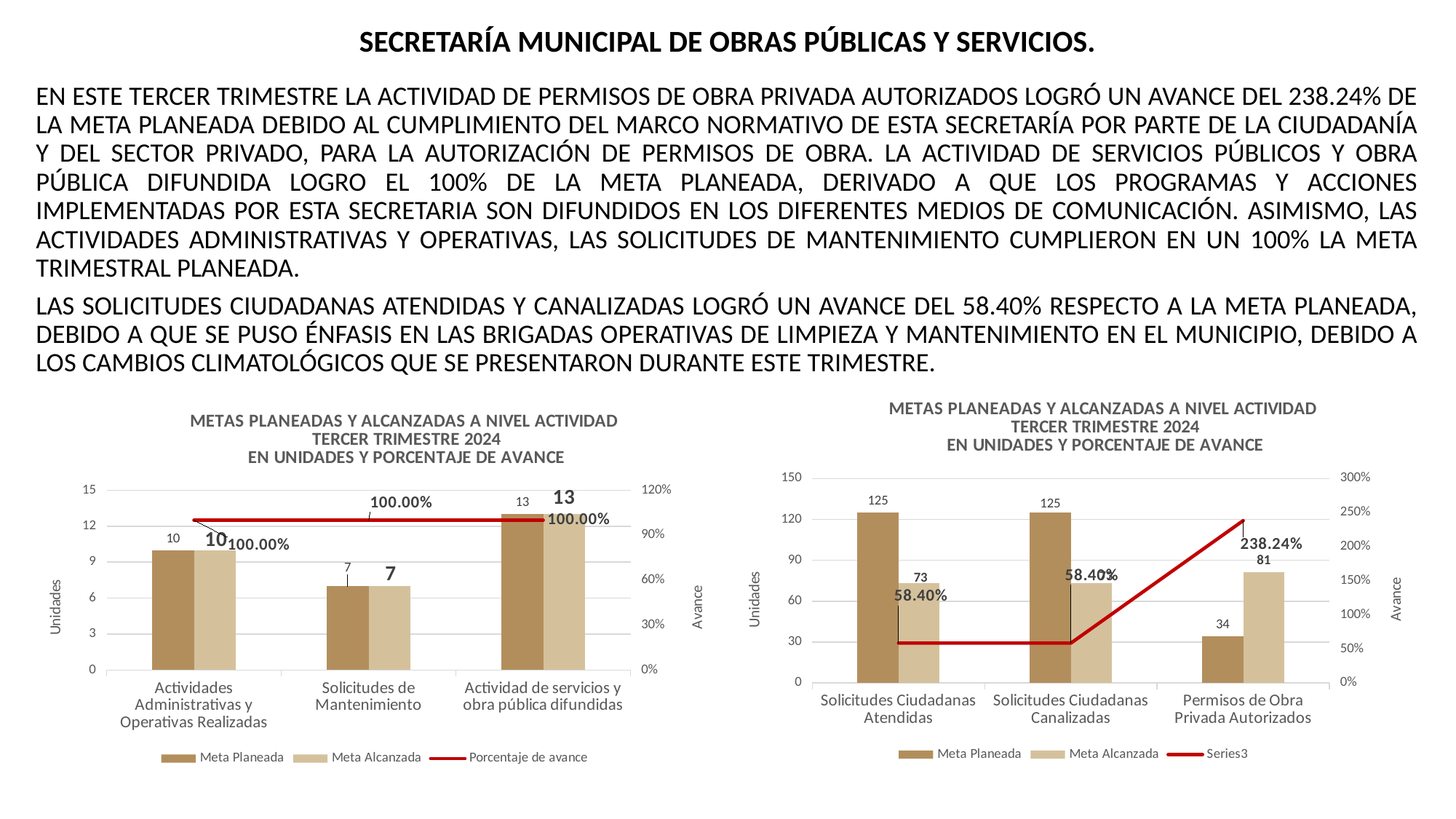

SECRETARÍA MUNICIPAL DE OBRAS PÚBLICAS Y SERVICIOS.
EN ESTE TERCER TRIMESTRE LA ACTIVIDAD DE PERMISOS DE OBRA PRIVADA AUTORIZADOS LOGRÓ UN AVANCE DEL 238.24% DE LA META PLANEADA DEBIDO AL CUMPLIMIENTO DEL MARCO NORMATIVO DE ESTA SECRETARÍA POR PARTE DE LA CIUDADANÍA Y DEL SECTOR PRIVADO, PARA LA AUTORIZACIÓN DE PERMISOS DE OBRA. LA ACTIVIDAD DE SERVICIOS PÚBLICOS Y OBRA PÚBLICA DIFUNDIDA LOGRO EL 100% DE LA META PLANEADA, DERIVADO A QUE LOS PROGRAMAS Y ACCIONES IMPLEMENTADAS POR ESTA SECRETARIA SON DIFUNDIDOS EN LOS DIFERENTES MEDIOS DE COMUNICACIÓN. ASIMISMO, LAS ACTIVIDADES ADMINISTRATIVAS Y OPERATIVAS, LAS SOLICITUDES DE MANTENIMIENTO CUMPLIERON EN UN 100% LA META TRIMESTRAL PLANEADA.
LAS SOLICITUDES CIUDADANAS ATENDIDAS Y CANALIZADAS LOGRÓ UN AVANCE DEL 58.40% RESPECTO A LA META PLANEADA, DEBIDO A QUE SE PUSO ÉNFASIS EN LAS BRIGADAS OPERATIVAS DE LIMPIEZA Y MANTENIMIENTO EN EL MUNICIPIO, DEBIDO A LOS CAMBIOS CLIMATOLÓGICOS QUE SE PRESENTARON DURANTE ESTE TRIMESTRE.

### Chart: METAS PLANEADAS Y ALCANZADAS A NIVEL ACTIVIDAD
TERCER TRIMESTRE 2024
EN UNIDADES Y PORCENTAJE DE AVANCE

| Category | Meta Planeada | Meta Alcanzada |  |
|---|---|---|---|
| Solicitudes Ciudadanas Atendidas | 125.0 | 73.0 | 0.584 |
| Solicitudes Ciudadanas Canalizadas | 125.0 | 73.0 | 0.584 |
| Permisos de Obra Privada Autorizados | 34.0 | 81.0 | 2.3823529411764706 |

### Chart: METAS PLANEADAS Y ALCANZADAS A NIVEL ACTIVIDAD
TERCER TRIMESTRE 2024
EN UNIDADES Y PORCENTAJE DE AVANCE

| Category | Meta Planeada | Meta Alcanzada |  |
|---|---|---|---|
| Actividades Administrativas y Operativas Realizadas | 10.0 | 10.0 | 1.0 |
| Solicitudes de Mantenimiento | 7.0 | 7.0 | 1.0 |
| Actividad de servicios y obra pública difundidas | 13.0 | 13.0 | 1.0 |